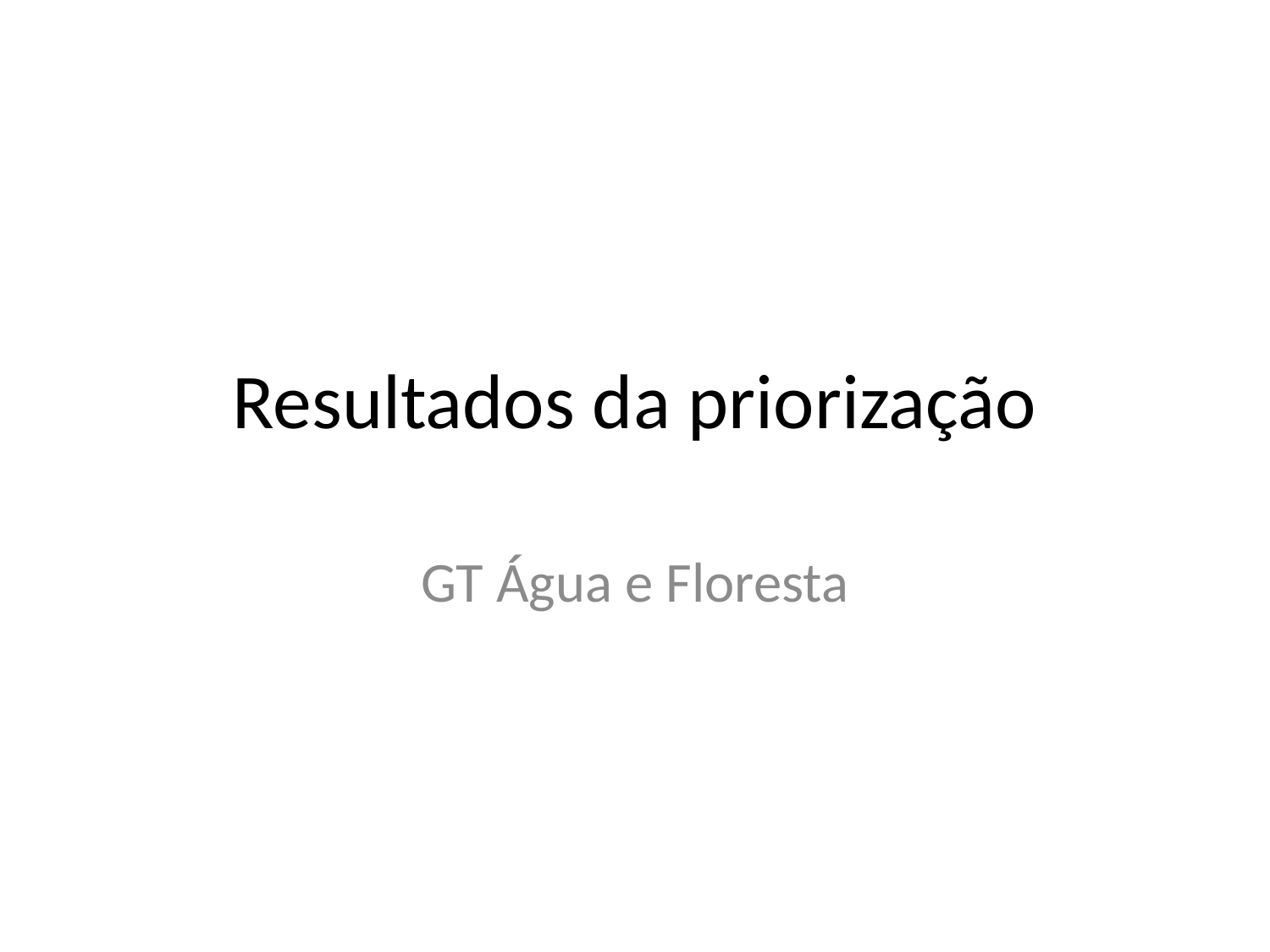

# Resultados da priorização
GT Água e Floresta